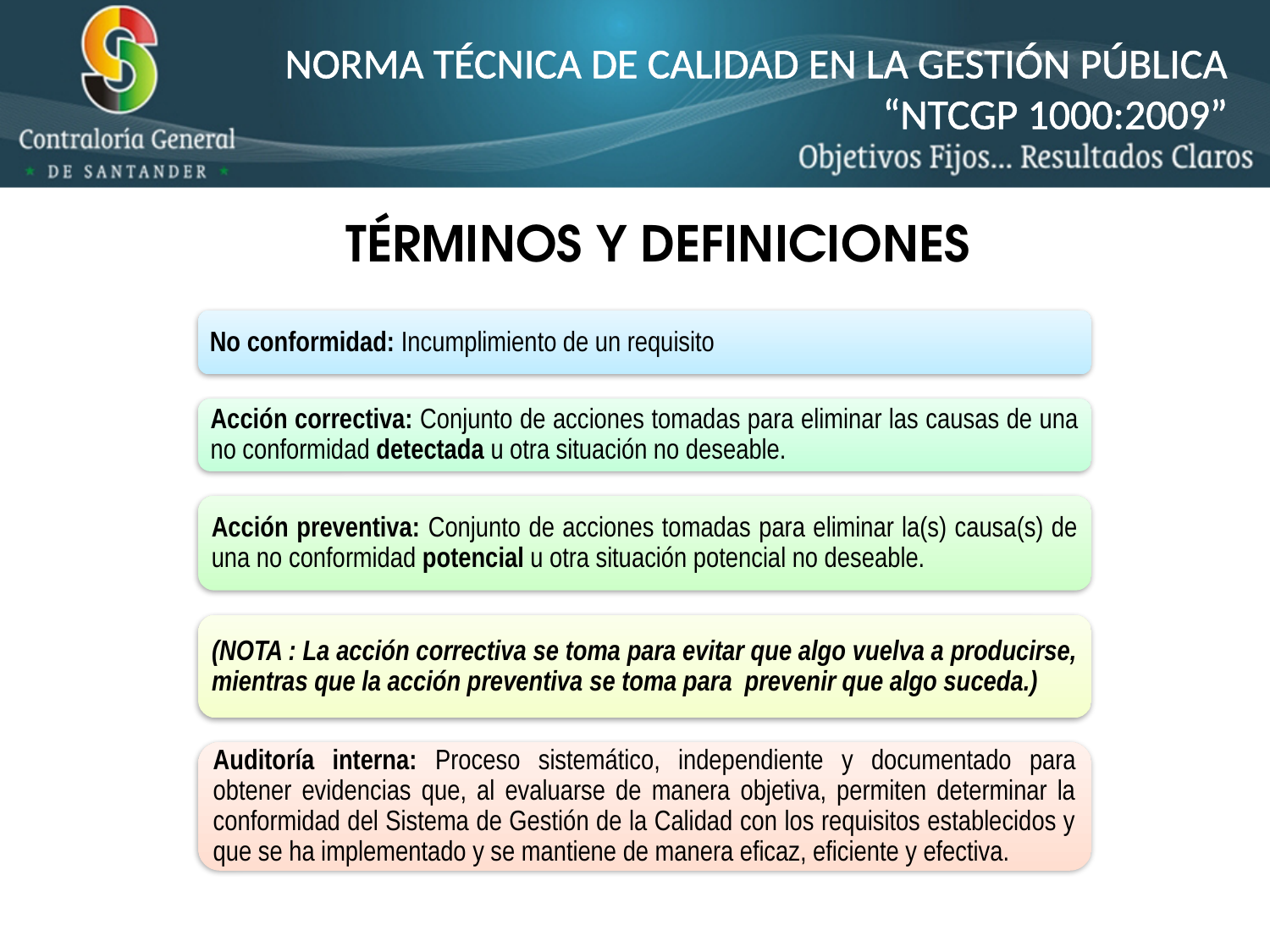

NORMA TÉCNICA DE CALIDAD EN LA GESTIÓN PÚBLICA
“NTCGP 1000:2009”
Términos y definiciones
No conformidad: Incumplimiento de un requisito
Acción correctiva: Conjunto de acciones tomadas para eliminar las causas de una no conformidad detectada u otra situación no deseable.
Acción preventiva: Conjunto de acciones tomadas para eliminar la(s) causa(s) de una no conformidad potencial u otra situación potencial no deseable.
(NOTA : La acción correctiva se toma para evitar que algo vuelva a producirse, mientras que la acción preventiva se toma para  prevenir que algo suceda.)
Auditoría interna: Proceso sistemático, independiente y documentado para obtener evidencias que, al evaluarse de manera objetiva, permiten determinar la conformidad del Sistema de Gestión de la Calidad con los requisitos establecidos y que se ha implementado y se mantiene de manera eficaz, eficiente y efectiva.